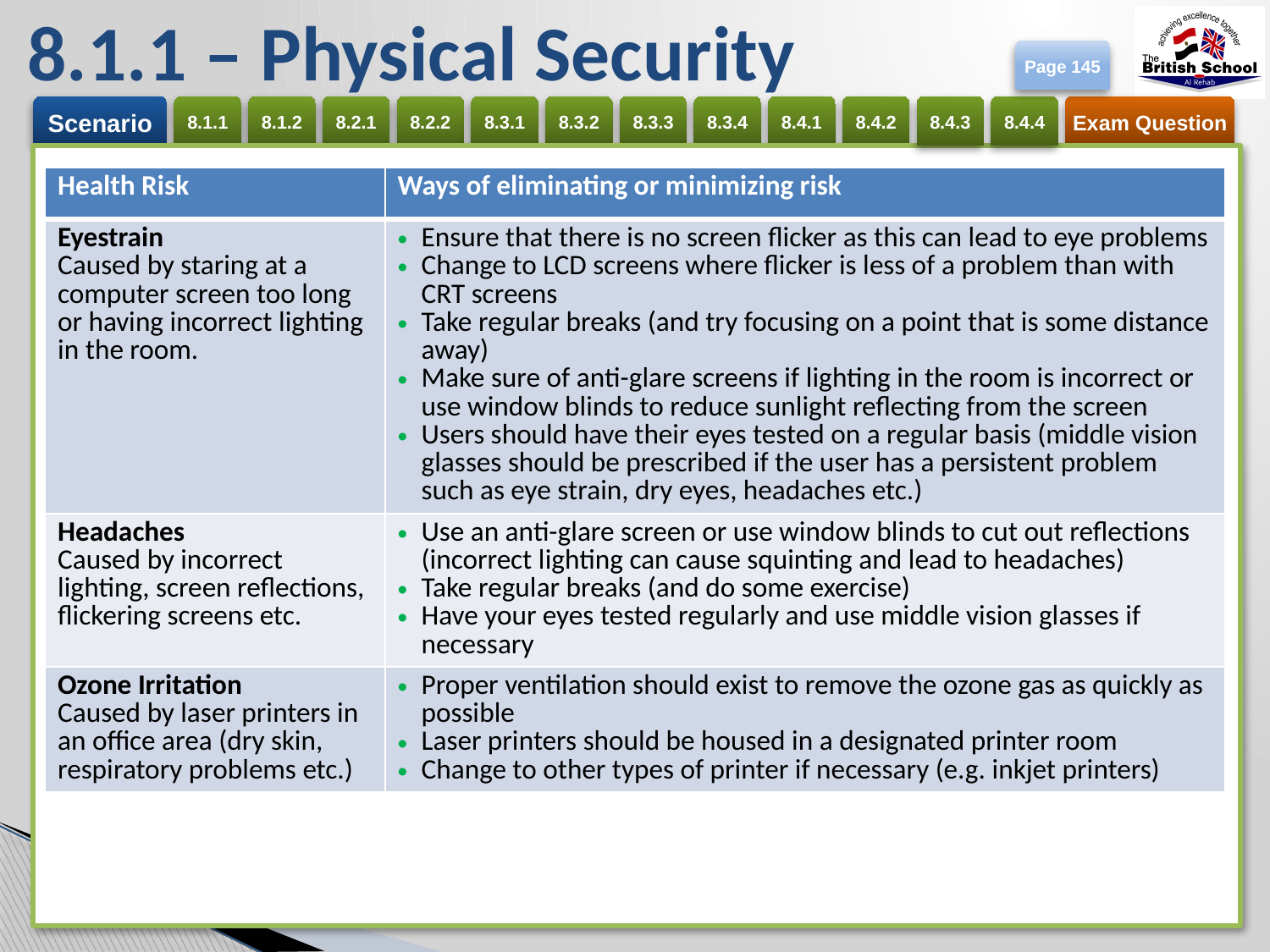

# 8.1.1 – Physical Security
Page 145
| Health Risk | Ways of eliminating or minimizing risk |
| --- | --- |
| Eyestrain Caused by staring at a computer screen too long or having incorrect lighting in the room. | Ensure that there is no screen flicker as this can lead to eye problems Change to LCD screens where flicker is less of a problem than with CRT screens Take regular breaks (and try focusing on a point that is some distance away) Make sure of anti-glare screens if lighting in the room is incorrect or use window blinds to reduce sunlight reflecting from the screen Users should have their eyes tested on a regular basis (middle vision glasses should be prescribed if the user has a persistent problem such as eye strain, dry eyes, headaches etc.) |
| Headaches Caused by incorrect lighting, screen reflections, flickering screens etc. | Use an anti-glare screen or use window blinds to cut out reflections (incorrect lighting can cause squinting and lead to headaches) Take regular breaks (and do some exercise) Have your eyes tested regularly and use middle vision glasses if necessary |
| Ozone Irritation Caused by laser printers in an office area (dry skin, respiratory problems etc.) | Proper ventilation should exist to remove the ozone gas as quickly as possible Laser printers should be housed in a designated printer room Change to other types of printer if necessary (e.g. inkjet printers) |